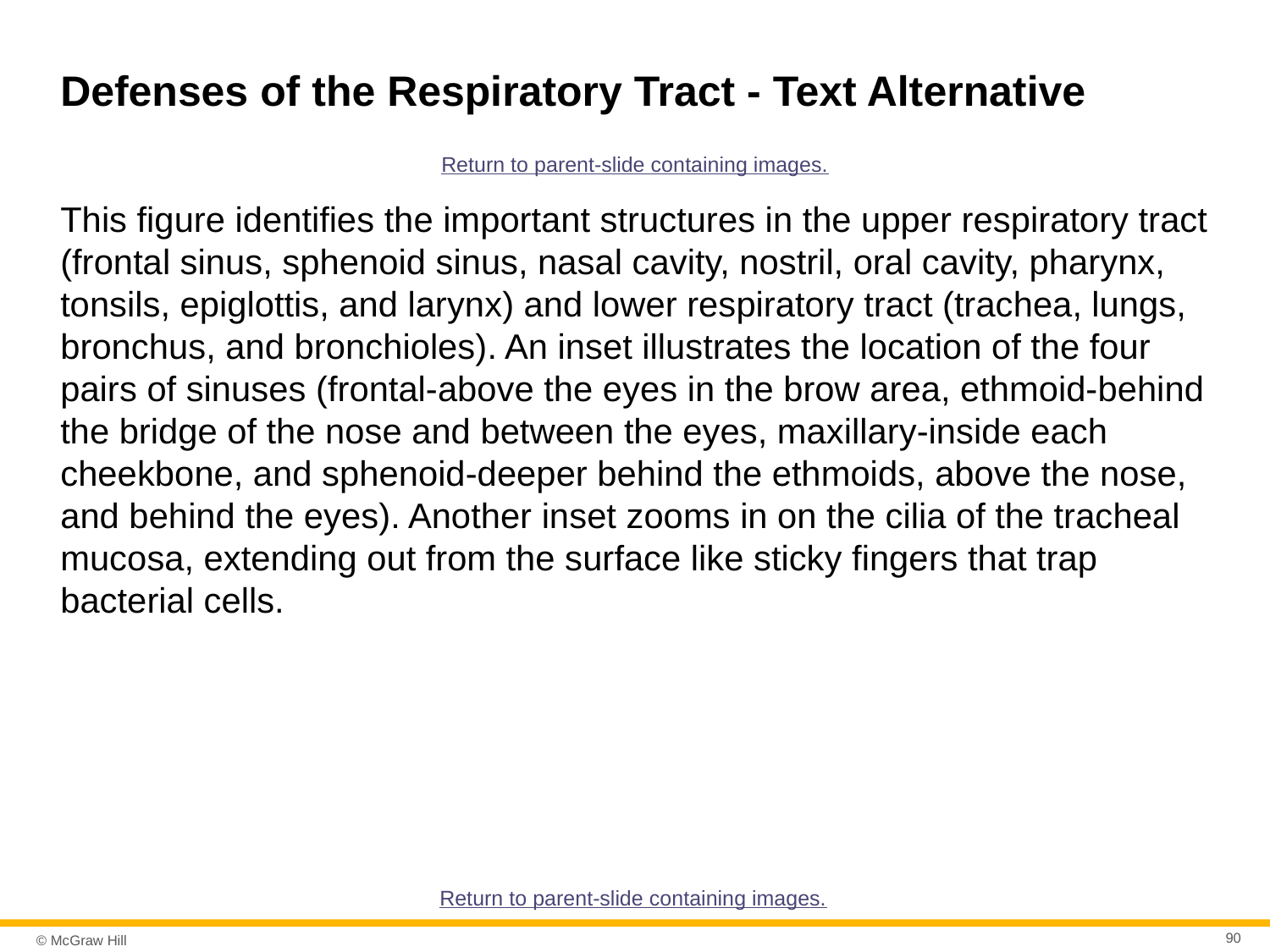

# Defenses of the Respiratory Tract - Text Alternative
Return to parent-slide containing images.
This figure identifies the important structures in the upper respiratory tract (frontal sinus, sphenoid sinus, nasal cavity, nostril, oral cavity, pharynx, tonsils, epiglottis, and larynx) and lower respiratory tract (trachea, lungs, bronchus, and bronchioles). An inset illustrates the location of the four pairs of sinuses (frontal-above the eyes in the brow area, ethmoid-behind the bridge of the nose and between the eyes, maxillary-inside each cheekbone, and sphenoid-deeper behind the ethmoids, above the nose, and behind the eyes). Another inset zooms in on the cilia of the tracheal mucosa, extending out from the surface like sticky fingers that trap bacterial cells.
Return to parent-slide containing images.